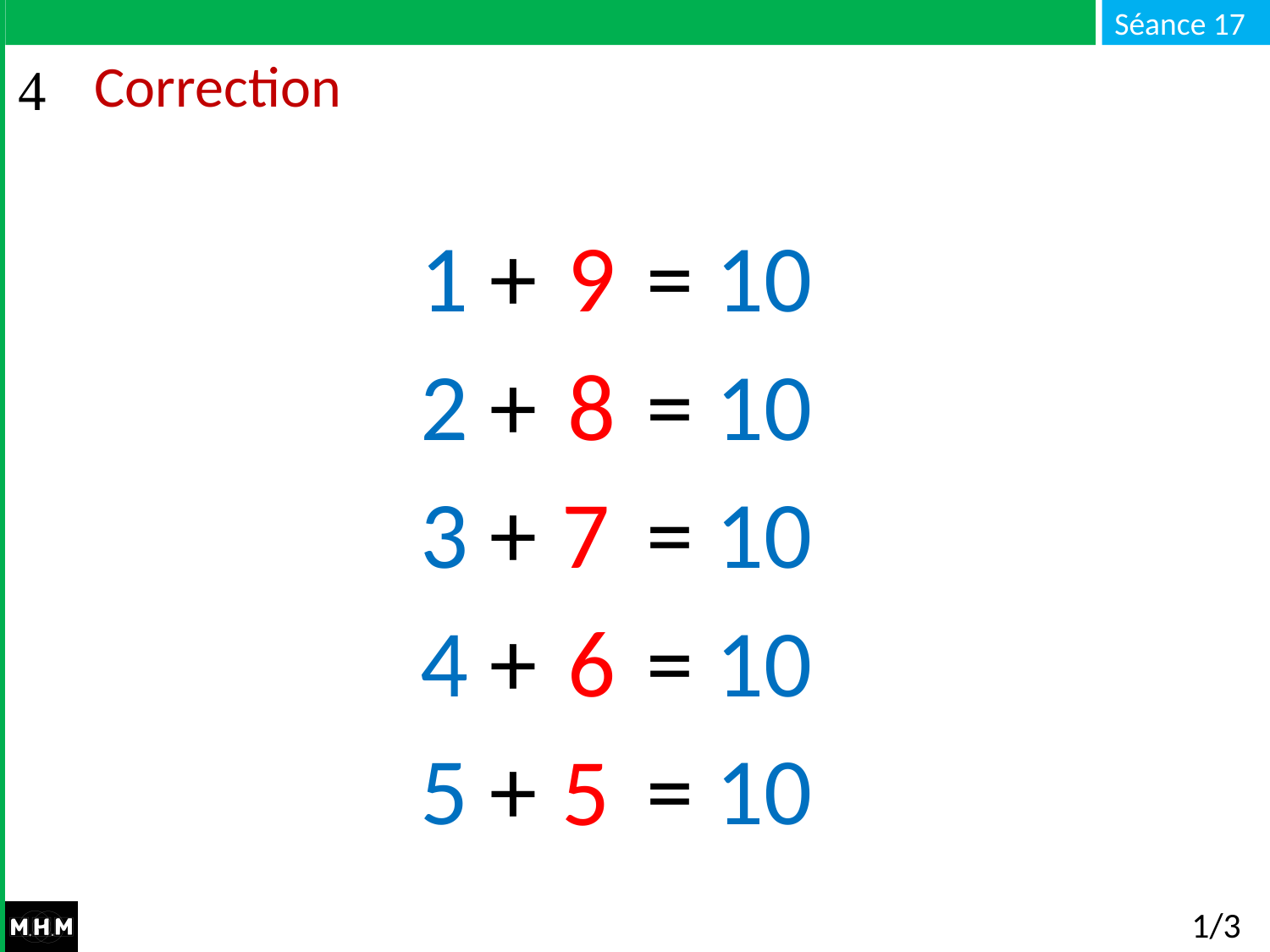

# Correction
1 + … = 10
9
2 + … = 10
8
3 + … = 10
7
4 + … = 10
6
5 + … = 10
5
1/3